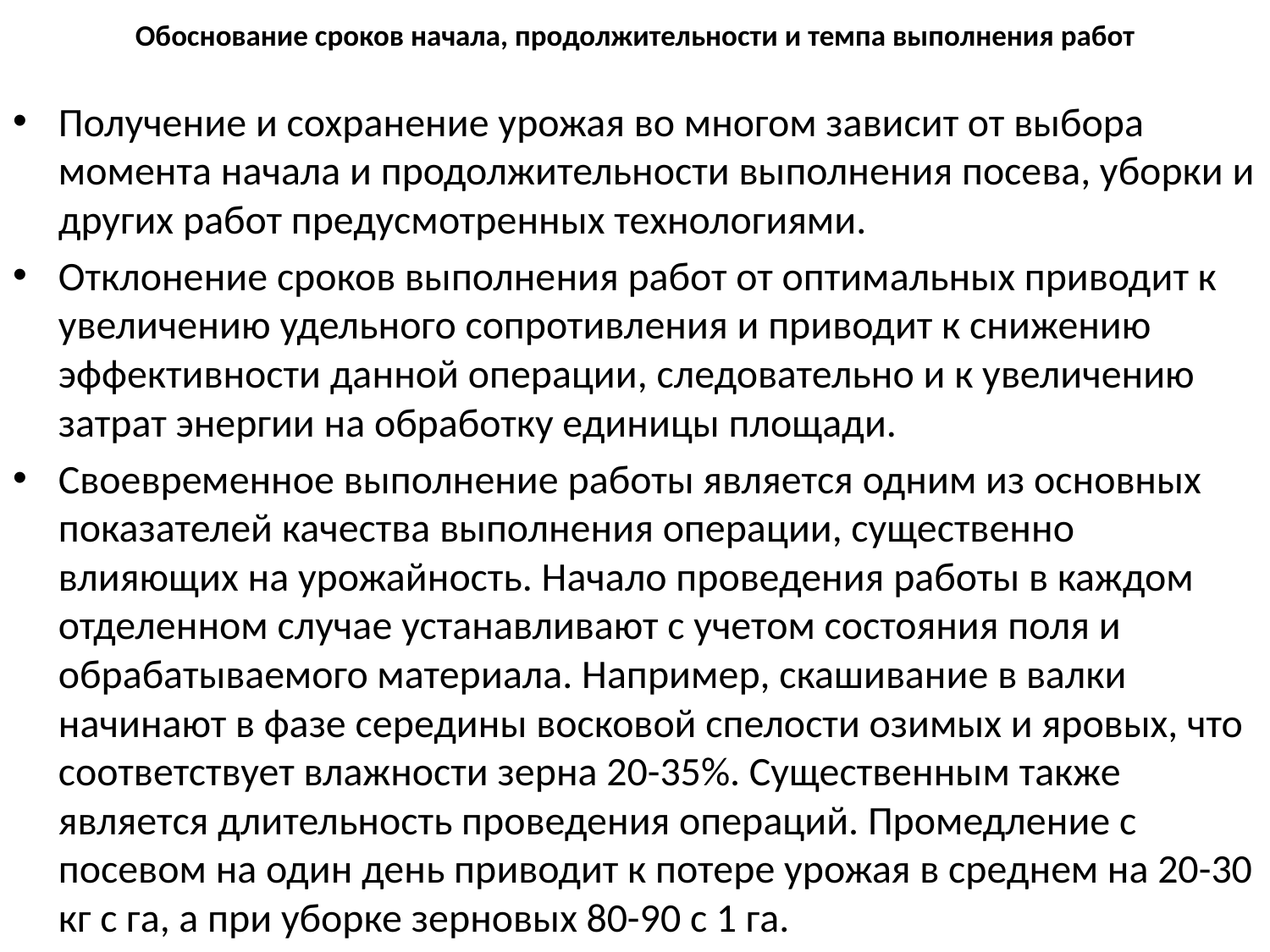

# Обоснование сроков начала, продолжительности и темпа выполнения работ
Получение и сохранение урожая во многом зависит от выбора момента начала и продолжительности выполнения посева, уборки и других работ предусмотренных технологиями.
Отклонение сроков выполнения работ от оптимальных приводит к увеличению удельного сопротивления и приводит к снижению эффективности данной операции, следовательно и к увеличению затрат энергии на обработку единицы площади.
Своевременное выполнение работы является одним из основных показателей качества выполнения операции, существенно влияющих на урожайность. Начало проведения работы в каждом отделенном случае устанавливают с учетом состояния поля и обрабатываемого материала. Например, скашивание в валки начинают в фазе середины восковой спелости озимых и яровых, что соответствует влажности зерна 20-35%. Существенным также является длительность проведения операций. Промедление с посевом на один день приводит к потере урожая в среднем на 20-30 кг с га, а при уборке зерновых 80-90 с 1 га.